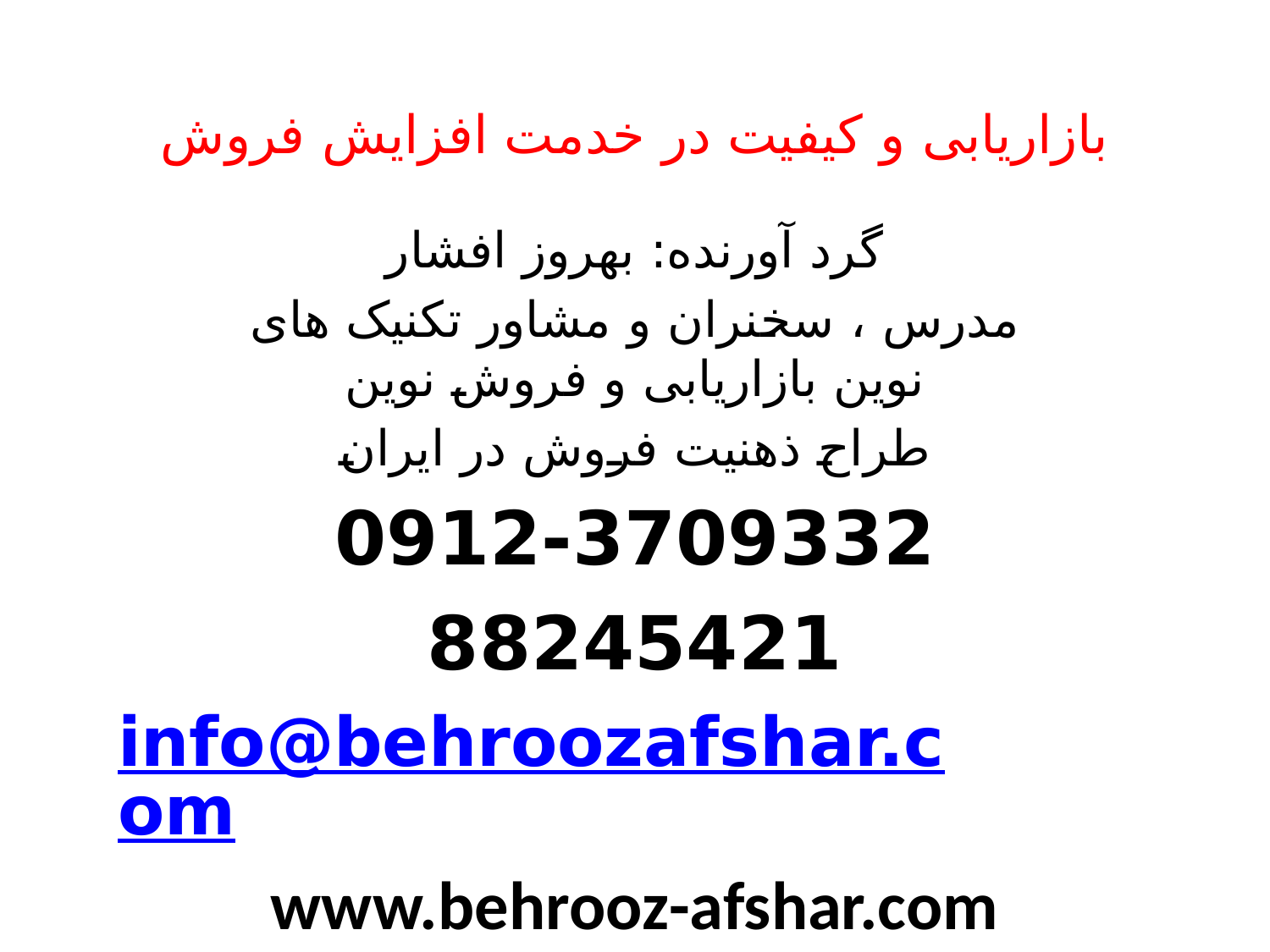

# بازاریابی و کیفیت در خدمت افزایش فروش
گرد آورنده: بهروز افشار
مدرس ، سخنران و مشاور تکنیک های نوین بازاریابی و فروش نوین
طراح ذهنیت فروش در ایران
0912-3709332
88245421
info@behroozafshar.com
www.behrooz-afshar.com